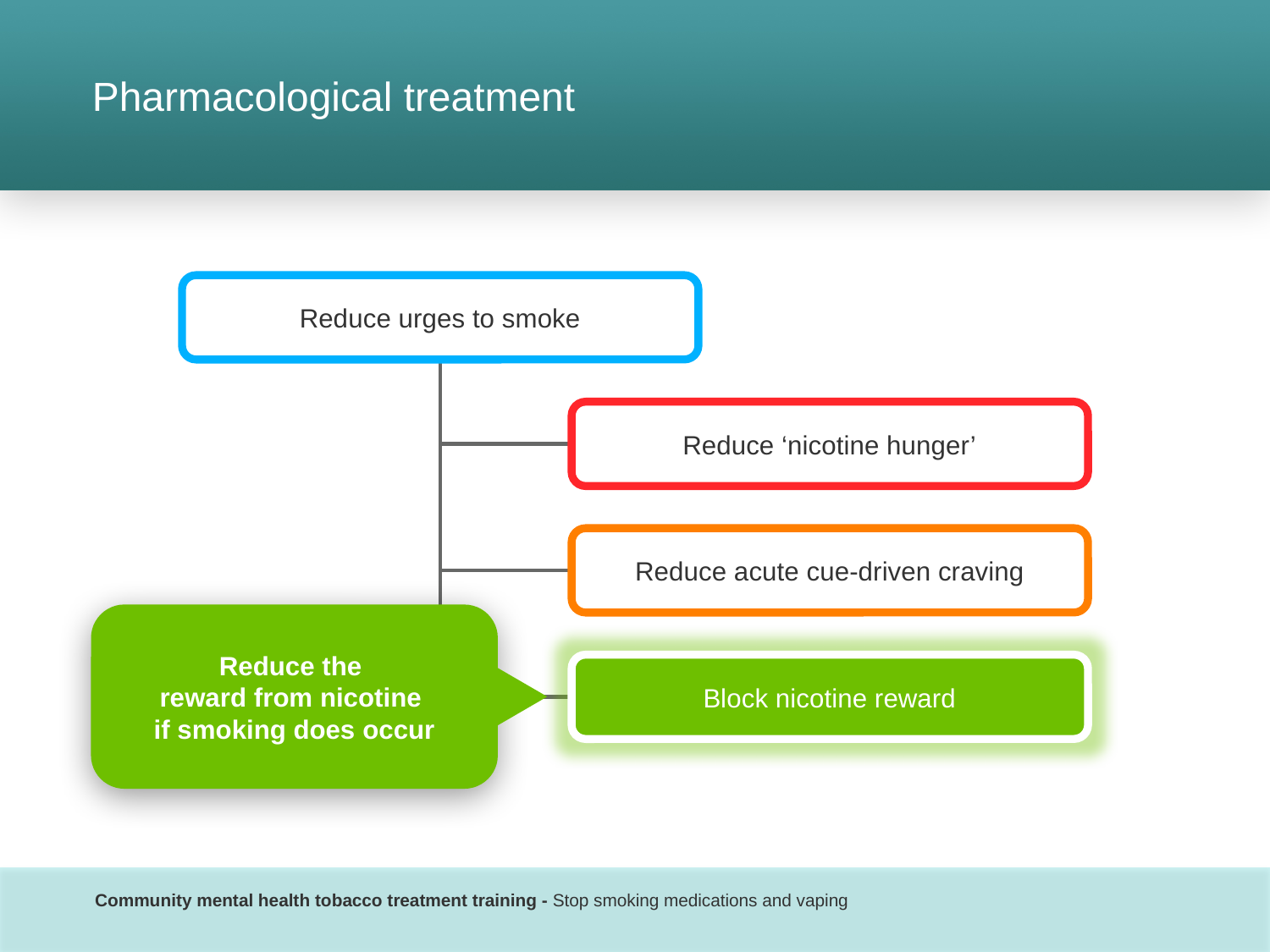

# Pharmacological treatment
Reduce urges to smoke
Reduce ‘nicotine hunger’
Reduce acute cue-driven craving
Block nicotine reward
Reduce the
reward from nicotine
if smoking does occur

Community mental health tobacco treatment training - Stop smoking medications and vaping